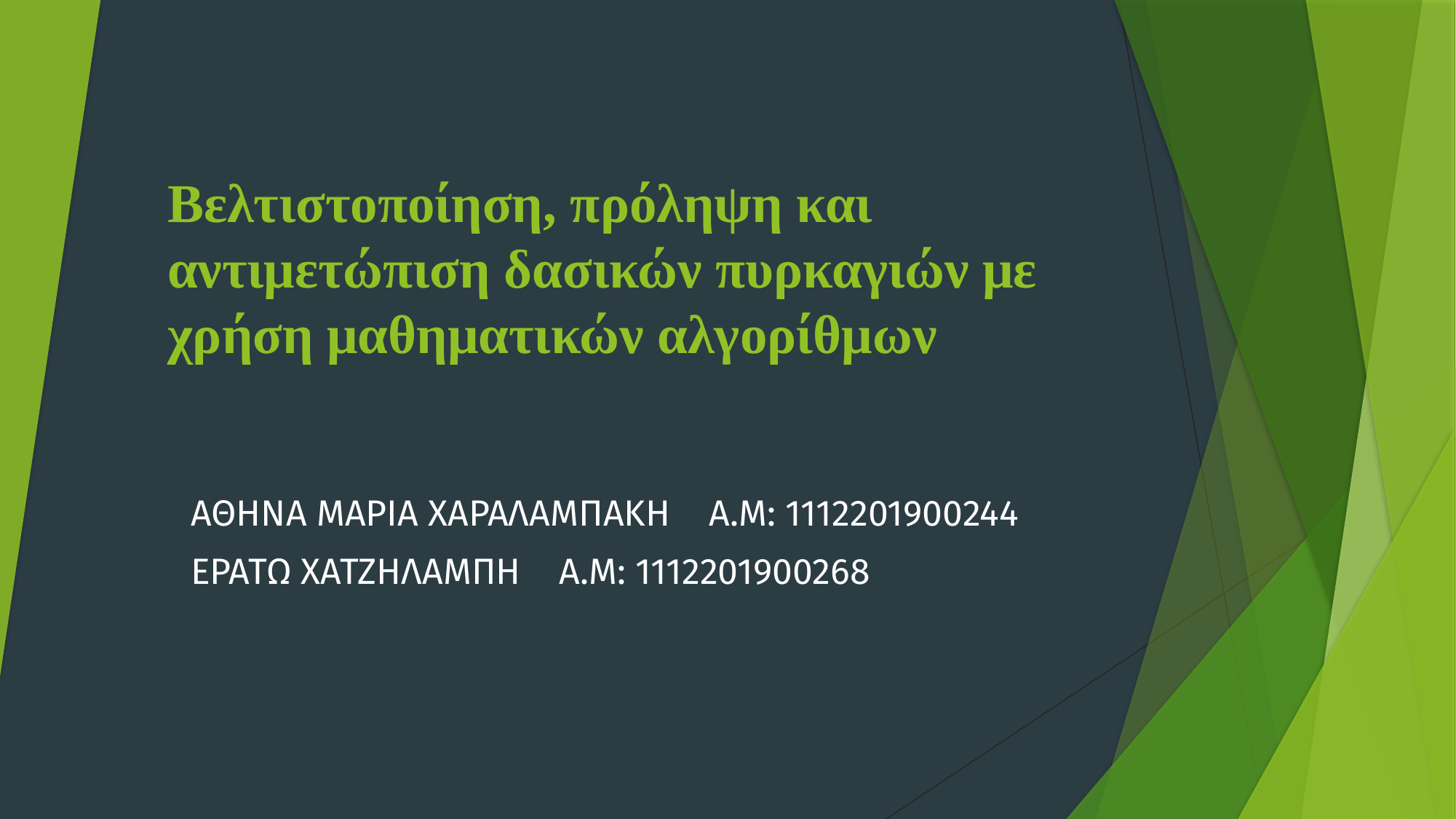

# Βελτιστοποίηση, πρόληψη και αντιμετώπιση δασικών πυρκαγιών με χρήση μαθηματικών αλγορίθμων
ΑΘΗΝΑ ΜΑΡΙΑ ΧΑΡΑΛΑΜΠΑΚΗ    Α.Μ: 1112201900244
ΕΡΑΤΩ ΧΑΤΖΗΛΑΜΠΗ    A.M: 1112201900268